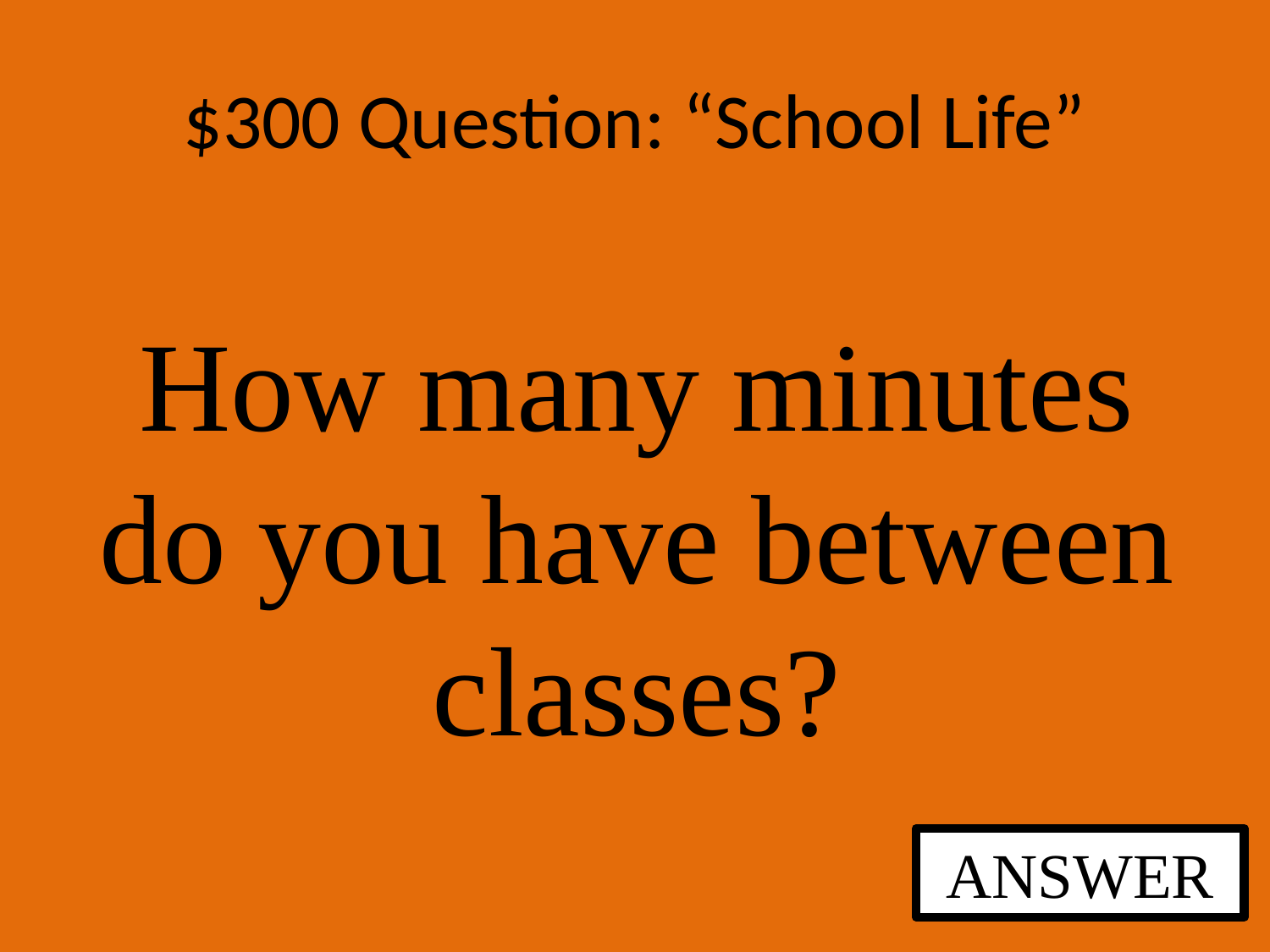

# $300 Question: “School Life”
How many minutes do you have between classes?
ANSWER